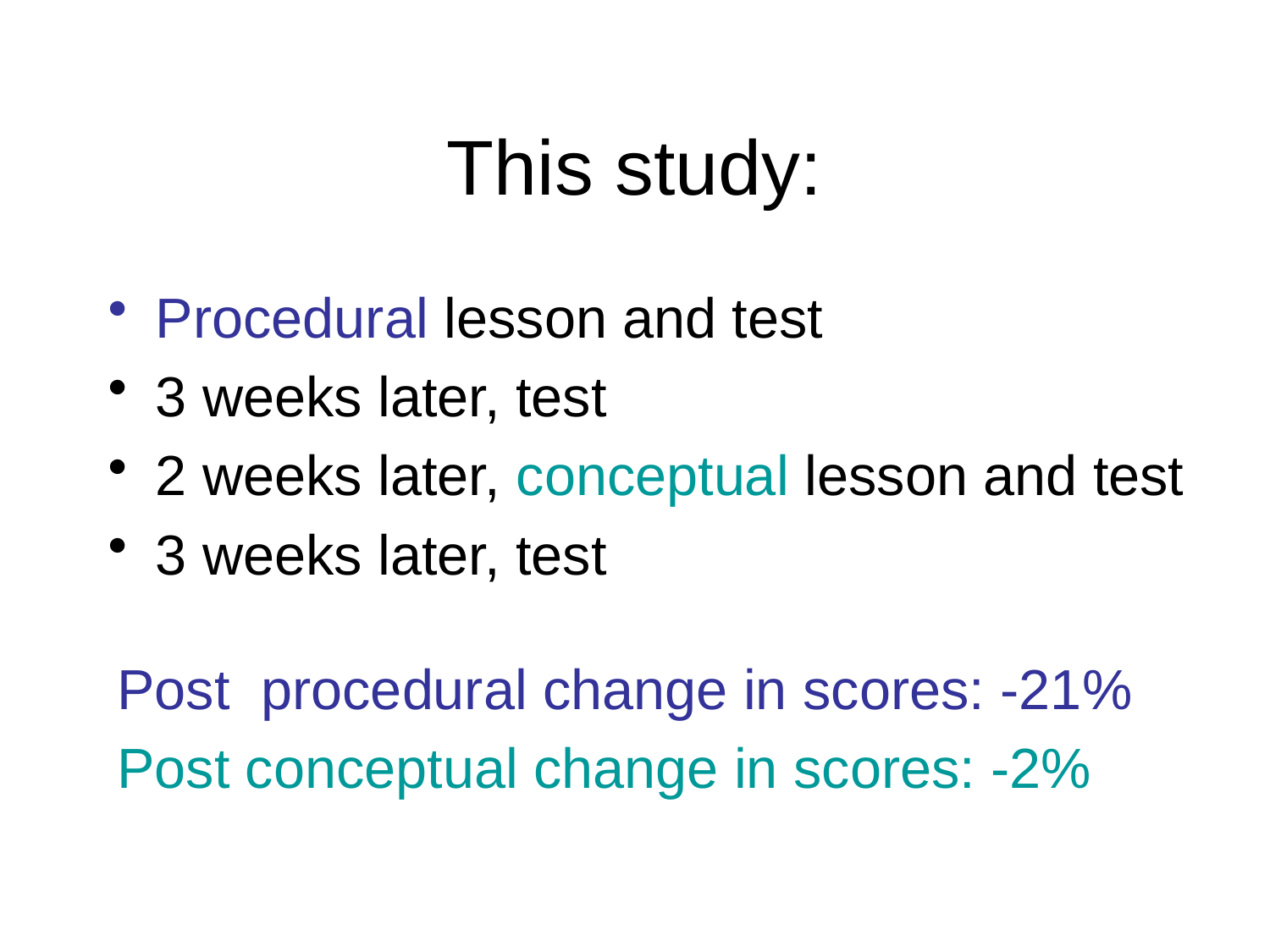

# This study:
Procedural lesson and test
3 weeks later, test
2 weeks later, conceptual lesson and test
3 weeks later, test
Post  procedural change in scores: -21%
Post conceptual change in scores: -2%